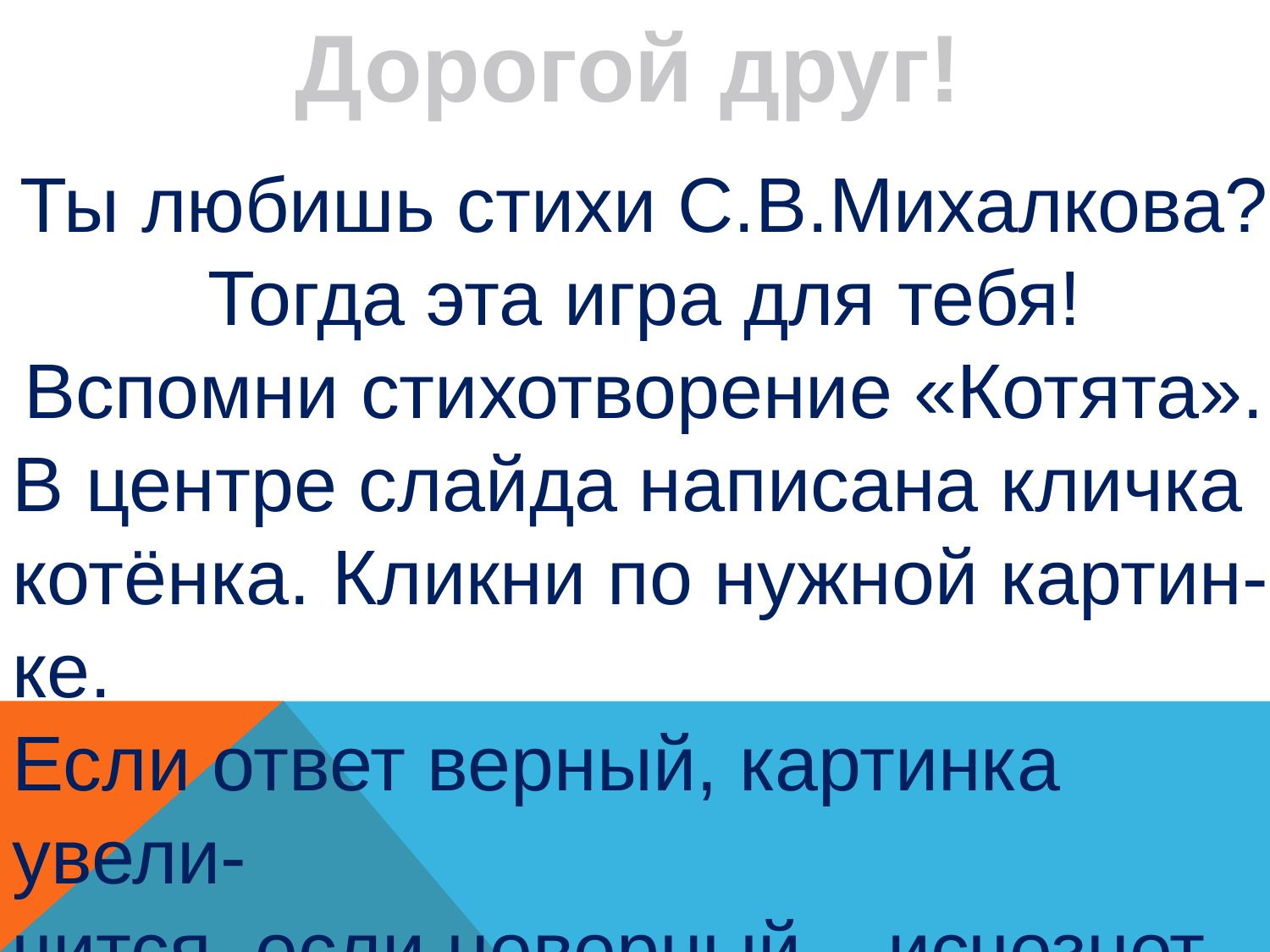

Дорогой друг!
Ты любишь стихи С.В.Михалкова?
Тогда эта игра для тебя!
Вспомни стихотворение «Котята».
В центре слайда написана кличка
котёнка. Кликни по нужной картин-
ке.
Если ответ верный, картинка увели-
чится, если неверный – исчезнет.